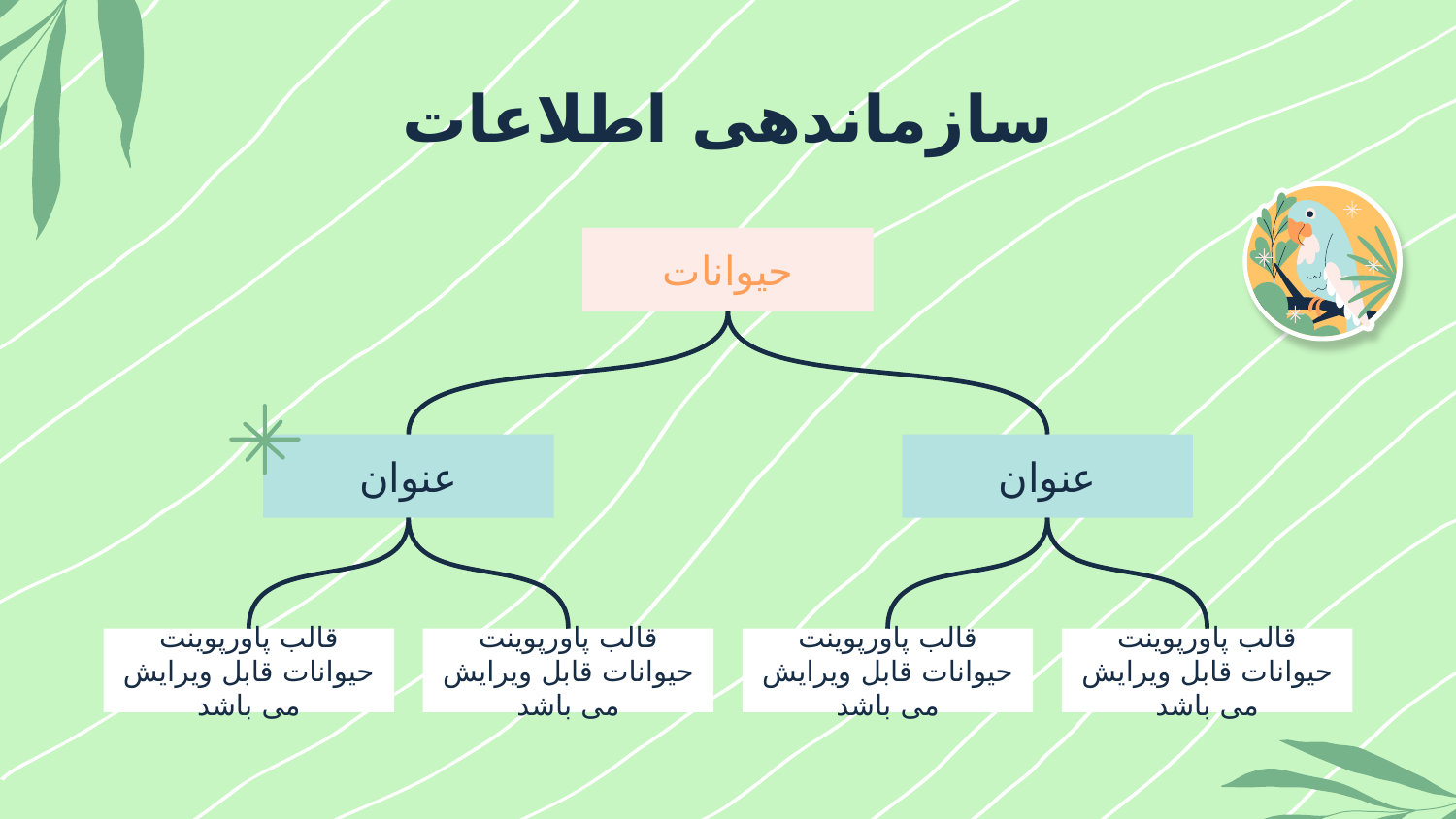

# سازماندهی اطلاعات

حیوانات

عنوان
عنوان
قالب پاورپوینت حیوانات قابل ویرایش می باشد
قالب پاورپوینت حیوانات قابل ویرایش می باشد
قالب پاورپوینت حیوانات قابل ویرایش می باشد
قالب پاورپوینت حیوانات قابل ویرایش می باشد